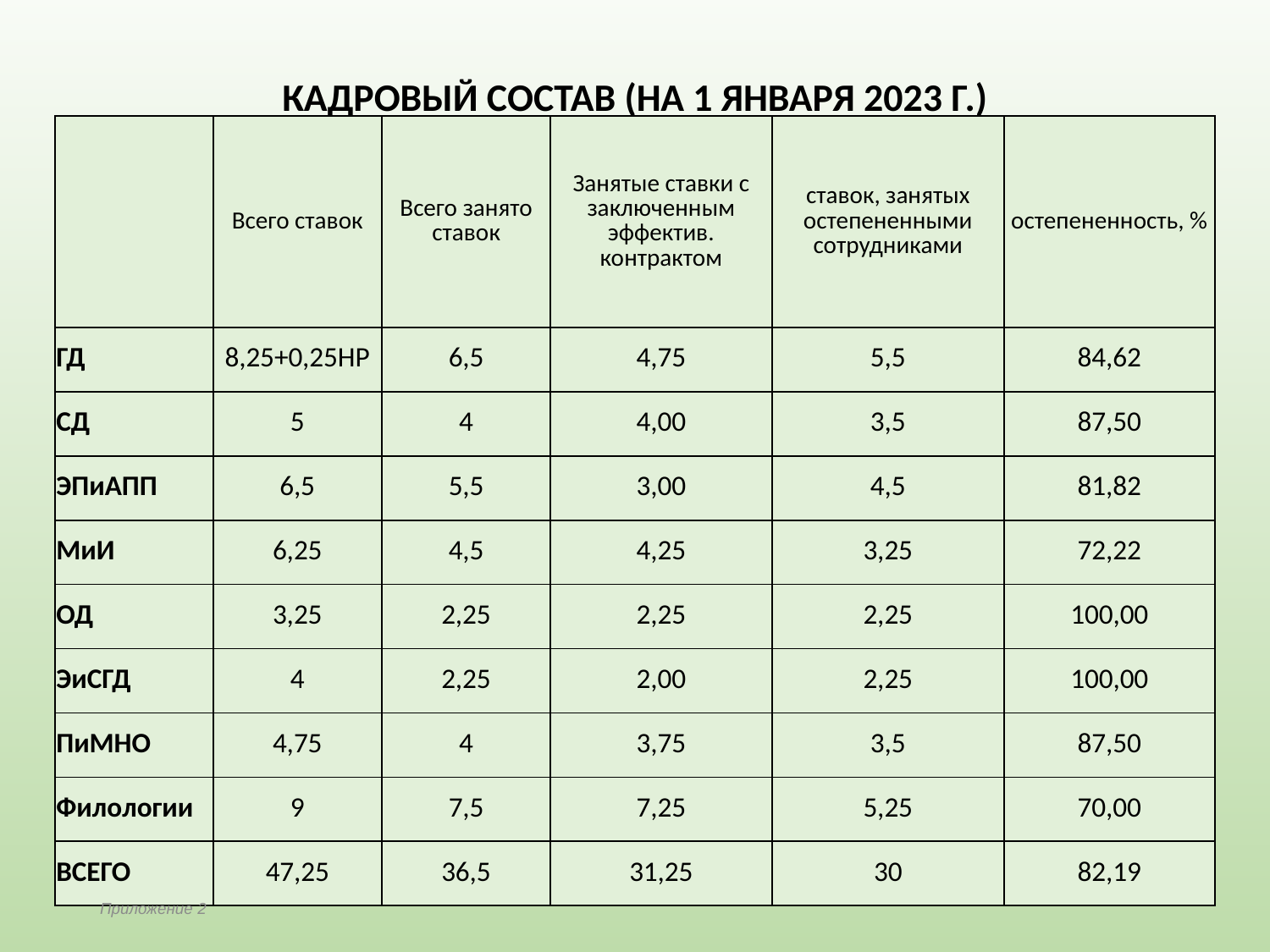

КАДРОВЫЙ СОСТАВ (НА 1 ЯНВАРЯ 2023 Г.)
|  | Всего ставок | Всего занято ставок | Занятые ставки с заключенным эффектив. контрактом | ставок, занятых остепененными сотрудниками | остепененность, % |
| --- | --- | --- | --- | --- | --- |
| ГД | 8,25+0,25НР | 6,5 | 4,75 | 5,5 | 84,62 |
| СД | 5 | 4 | 4,00 | 3,5 | 87,50 |
| ЭПиАПП | 6,5 | 5,5 | 3,00 | 4,5 | 81,82 |
| МиИ | 6,25 | 4,5 | 4,25 | 3,25 | 72,22 |
| ОД | 3,25 | 2,25 | 2,25 | 2,25 | 100,00 |
| ЭиСГД | 4 | 2,25 | 2,00 | 2,25 | 100,00 |
| ПиМНО | 4,75 | 4 | 3,75 | 3,5 | 87,50 |
| Филологии | 9 | 7,5 | 7,25 | 5,25 | 70,00 |
| ВСЕГО | 47,25 | 36,5 | 31,25 | 30 | 82,19 |
Приложение 2